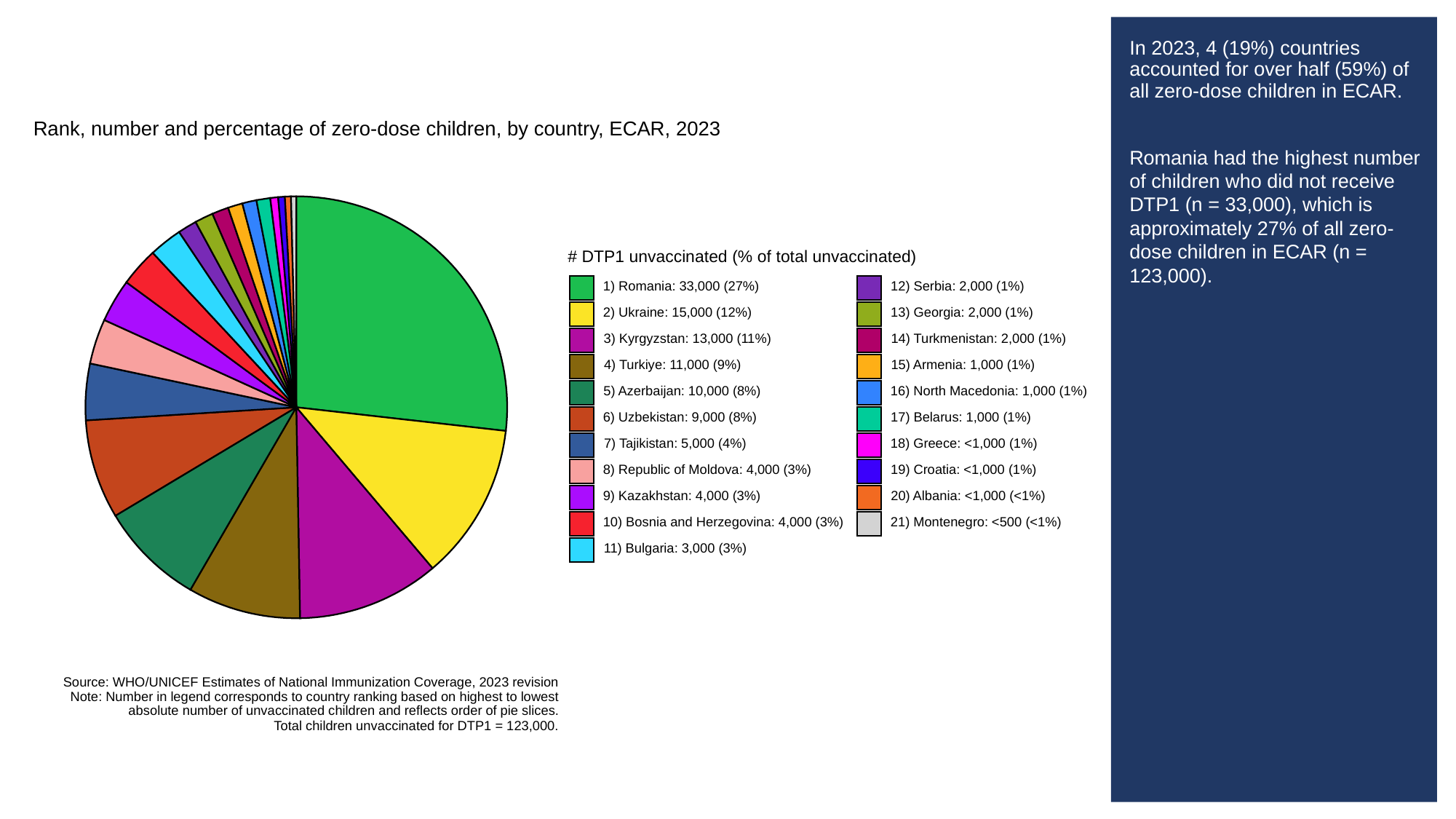

# In 2023, 4 (19%) countries accounted for over half (59%) of all zero-dose children in ECAR.

Romania had the highest number of children who did not receive DTP1 (n = 33,000), which is approximately 27% of all zero-dose children in ECAR (n = 123,000).

Rank, number and percentage of zero-dose children, by country, ECAR, 2023

# DTP1 unvaccinated (% of total unvaccinated)

1) Romania: 33,000 (27%)
12) Serbia: 2,000 (1%)

2) Ukraine: 15,000 (12%)
13) Georgia: 2,000 (1%)

3) Kyrgyzstan: 13,000 (11%)
14) Turkmenistan: 2,000 (1%)

4) Turkiye: 11,000 (9%)
15) Armenia: 1,000 (1%)

5) Azerbaijan: 10,000 (8%)
16) North Macedonia: 1,000 (1%)

6) Uzbekistan: 9,000 (8%)
17) Belarus: 1,000 (1%)

7) Tajikistan: 5,000 (4%)
18) Greece: <1,000 (1%)

8) Republic of Moldova: 4,000 (3%)
19) Croatia: <1,000 (1%)

9) Kazakhstan: 4,000 (3%)
20) Albania: <1,000 (<1%)

10) Bosnia and Herzegovina: 4,000 (3%)
21) Montenegro: <500 (<1%)

11) Bulgaria: 3,000 (3%)
Source: WHO/UNICEF Estimates of National Immunization Coverage, 2023 revision
Note: Number in legend corresponds to country ranking based on highest to lowest
absolute number of unvaccinated children and reflects order of pie slices.
Total children unvaccinated for DTP1 = 123,000.